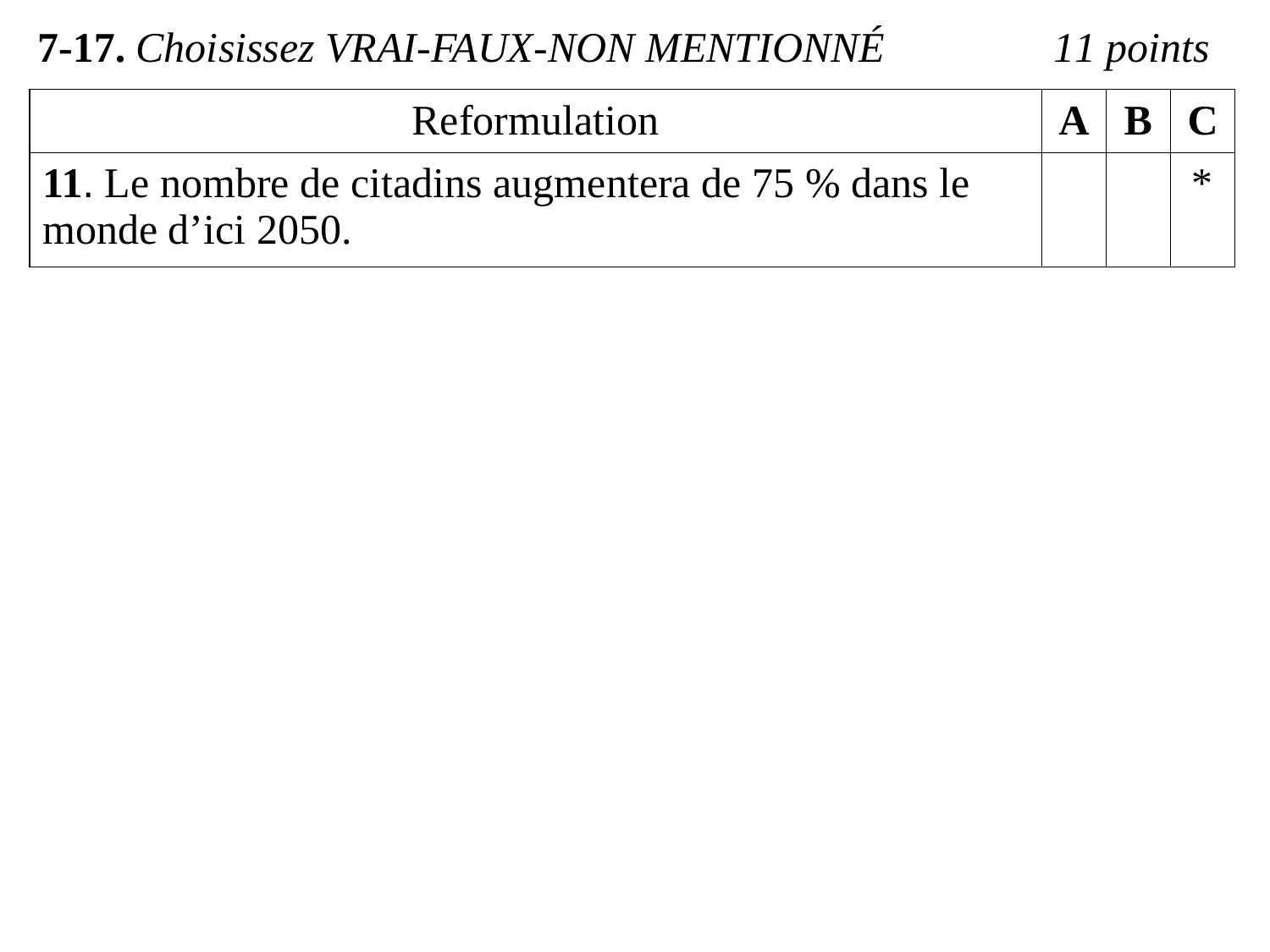

7-17. Choisissez VRAI-FAUX-NON MENTIONNÉ       	11 points
| Reformulation | A | B | C |
| --- | --- | --- | --- |
| 11. Le nombre de citadins augmentera de 75 % dans le monde d’ici 2050. |  |  | \* |